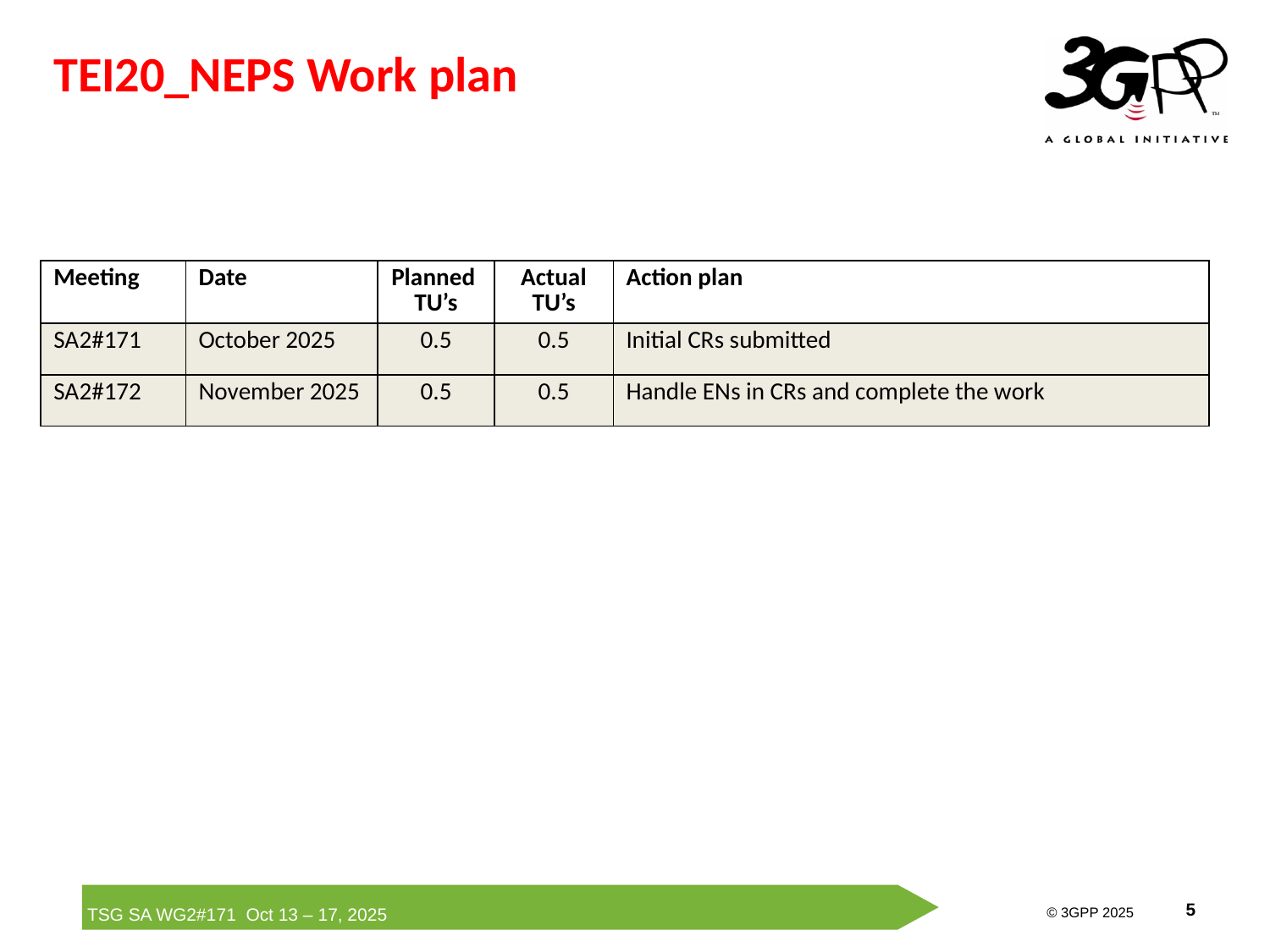

TEI20_NEPS Work plan
| Meeting | Date | Planned TU’s | Actual TU’s | Action plan |
| --- | --- | --- | --- | --- |
| SA2#171 | October 2025 | 0.5 | 0.5 | Initial CRs submitted |
| SA2#172 | November 2025 | 0.5 | 0.5 | Handle ENs in CRs and complete the work |